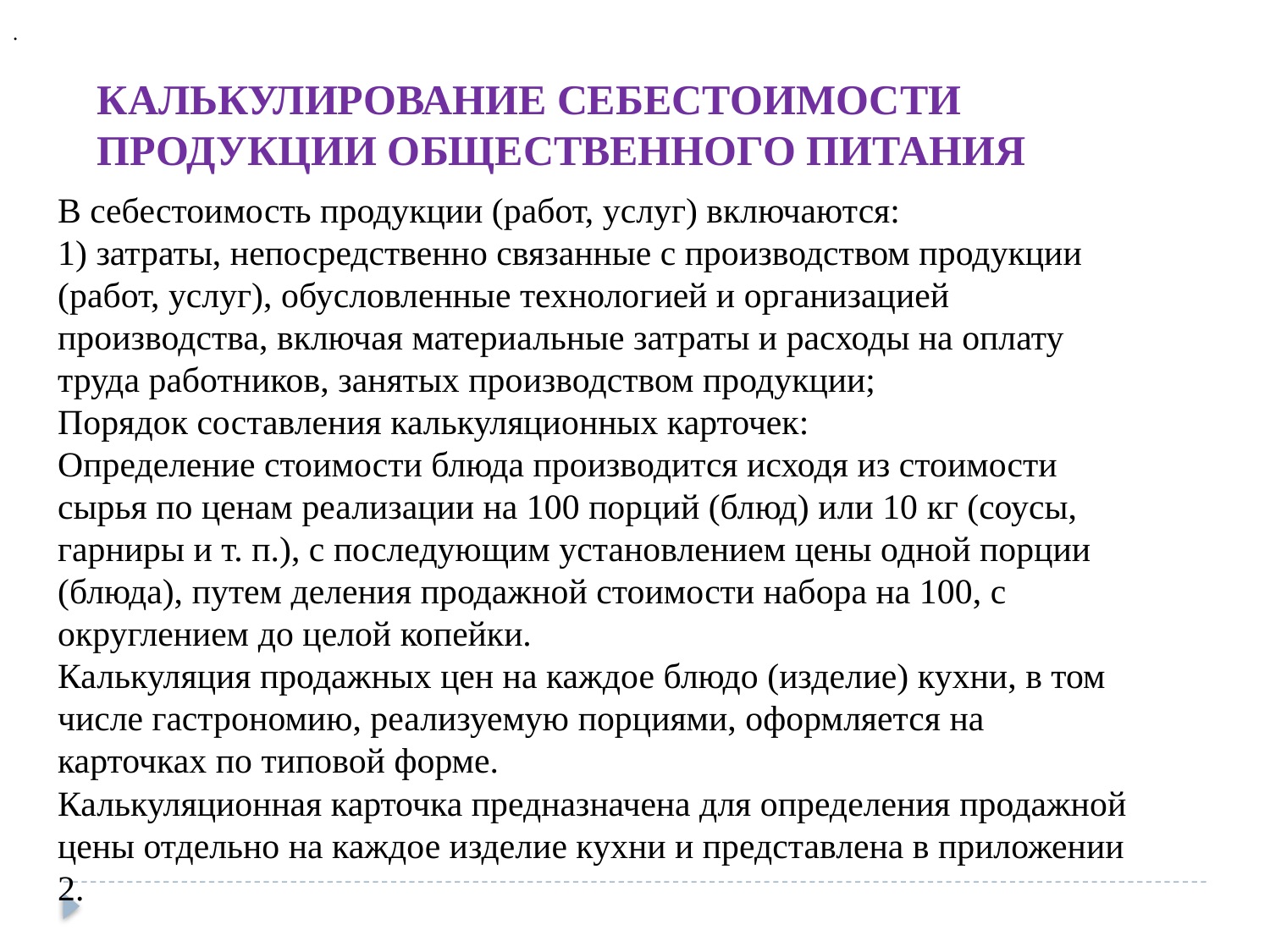

.
КАЛЬКУЛИРОВАНИЕ СЕБЕСТОИМОСТИ ПРОДУКЦИИ ОБЩЕСТВЕННОГО ПИТАНИЯ
В себестоимость продукции (работ, услуг) включаются:
1) затраты, непосредственно связанные с производством продукции (работ, услуг), обусловленные технологией и организацией производства, включая материальные затраты и расходы на оплату труда работников, занятых производством продукции;
Порядок составления калькуляционных карточек:
Определение стоимости блюда производится исходя из стоимости сырья по ценам реализации на 100 порций (блюд) или 10 кг (соусы, гарниры и т. п.), с последующим установлением цены одной порции (блюда), путем деления продажной стоимости набора на 100, с округлением до целой копейки.
Калькуляция продажных цен на каждое блюдо (изделие) кухни, в том числе гастрономию, реализуемую порциями, оформляется на карточках по типовой форме.
Калькуляционная карточка предназначена для определения продажной цены отдельно на каждое изделие кухни и представлена в приложении 2.